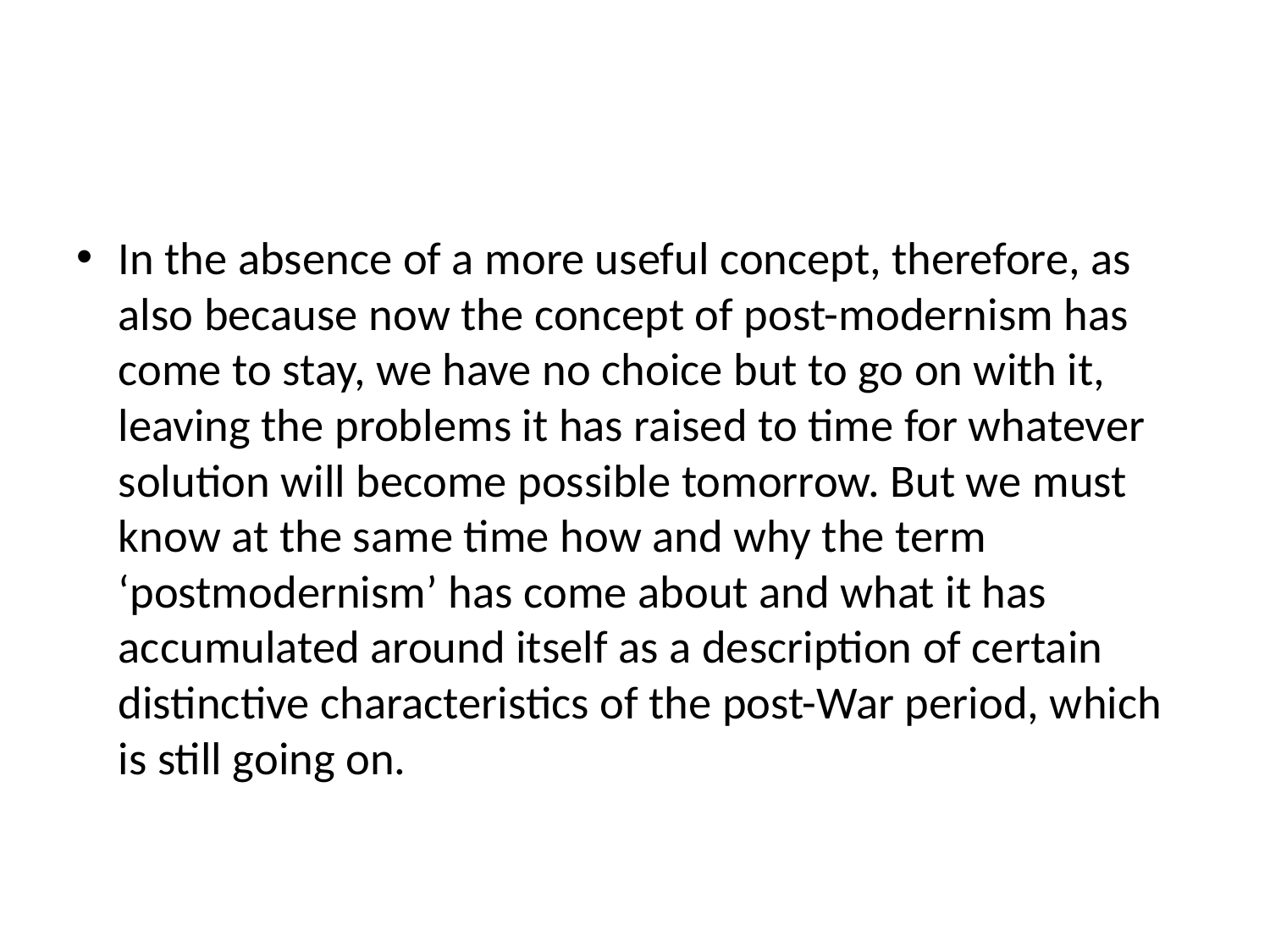

#
In the absence of a more useful concept, therefore, as also because now the concept of post-modernism has come to stay, we have no choice but to go on with it, leaving the problems it has raised to time for whatever solution will become possible tomorrow. But we must know at the same time how and why the term ‘postmodernism’ has come about and what it has accumulated around itself as a description of certain distinctive characteristics of the post-War period, which is still going on.